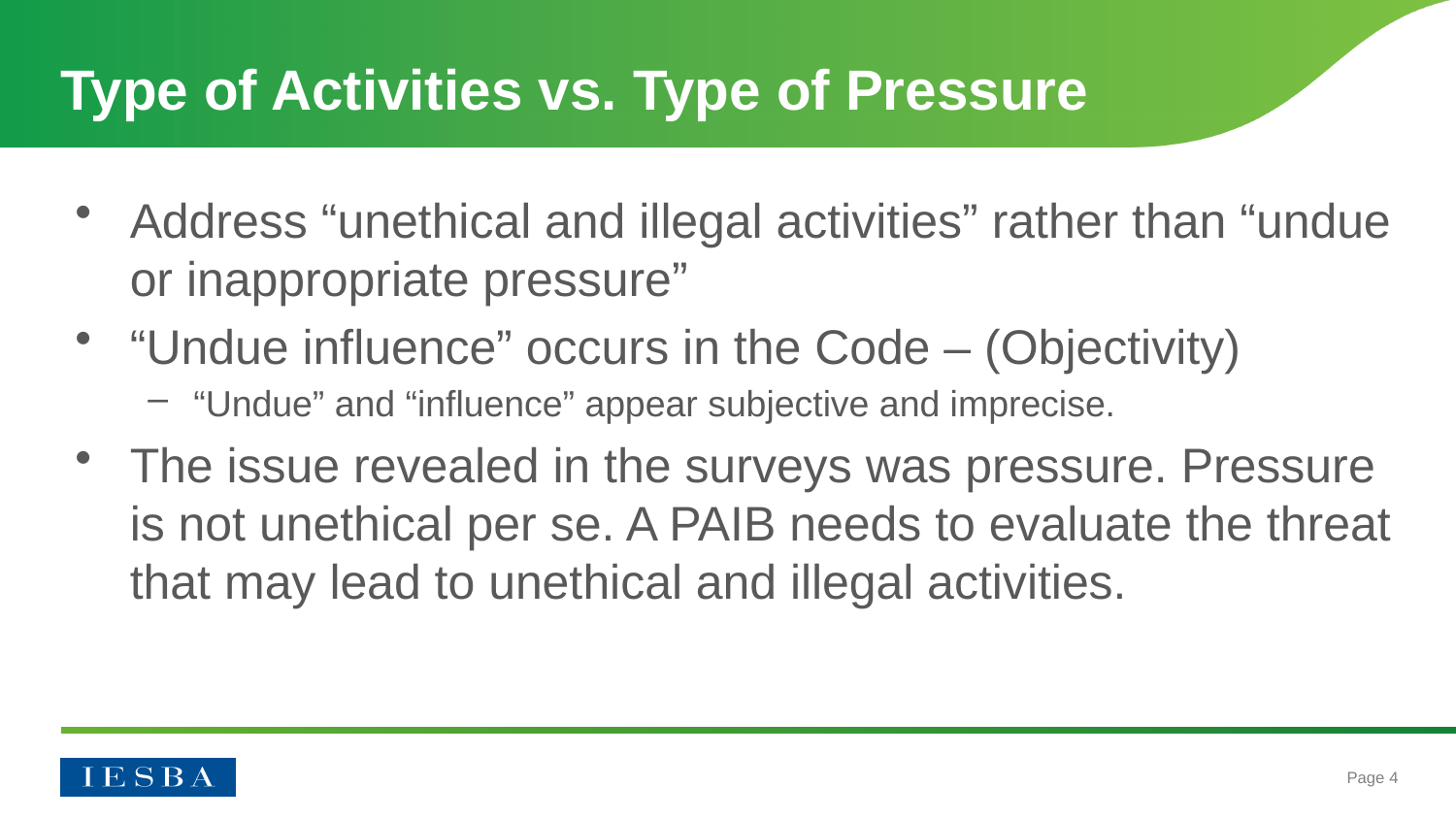

# Type of Activities vs. Type of Pressure
Address “unethical and illegal activities” rather than “undue or inappropriate pressure”
“Undue influence” occurs in the Code – (Objectivity)
“Undue” and “influence” appear subjective and imprecise.
The issue revealed in the surveys was pressure. Pressure is not unethical per se. A PAIB needs to evaluate the threat that may lead to unethical and illegal activities.